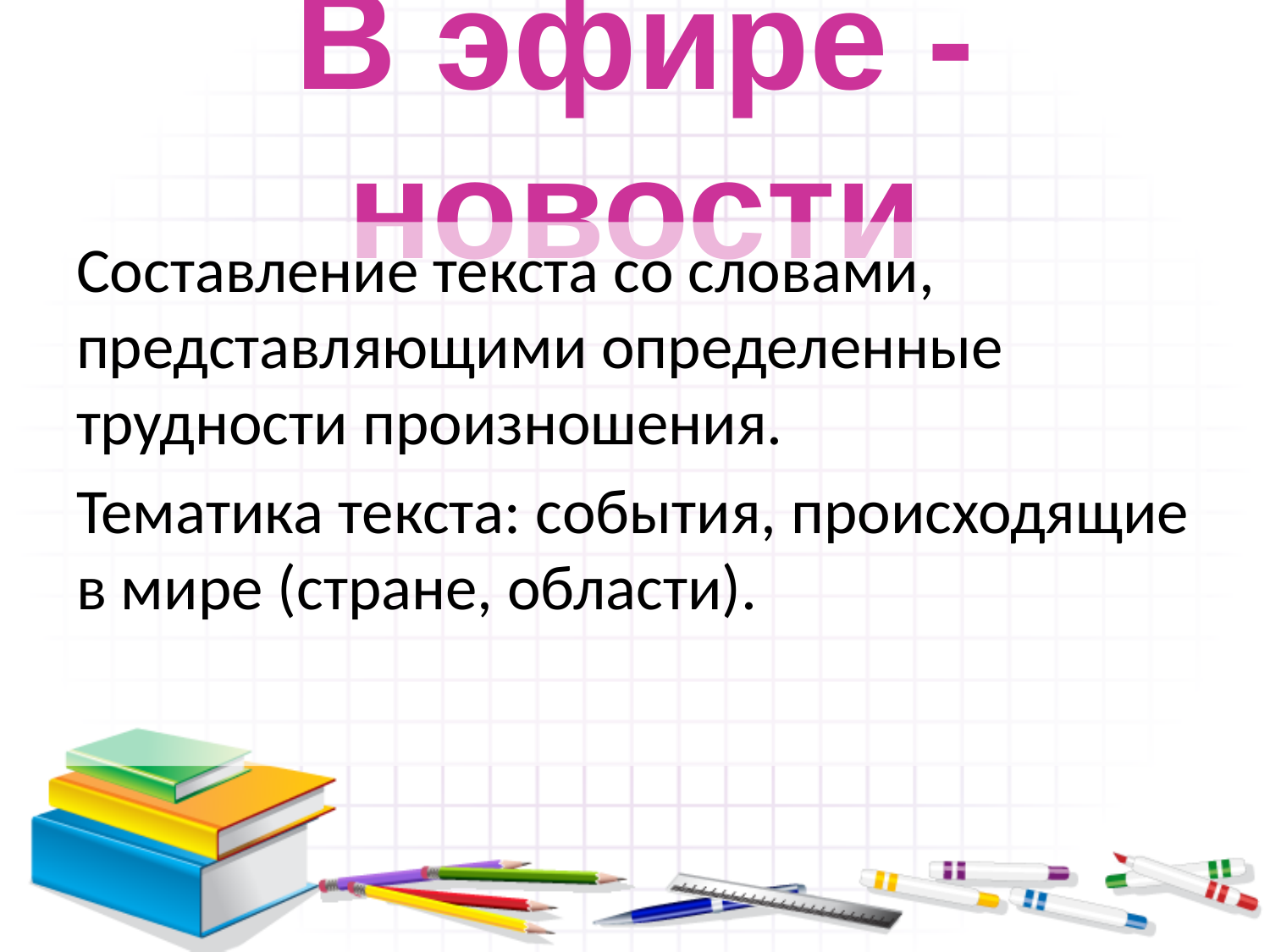

# В эфире - новости
Составление текста со словами, представляющими определенные трудности произношения.
Тематика текста: события, происходящие в мире (стране, области).